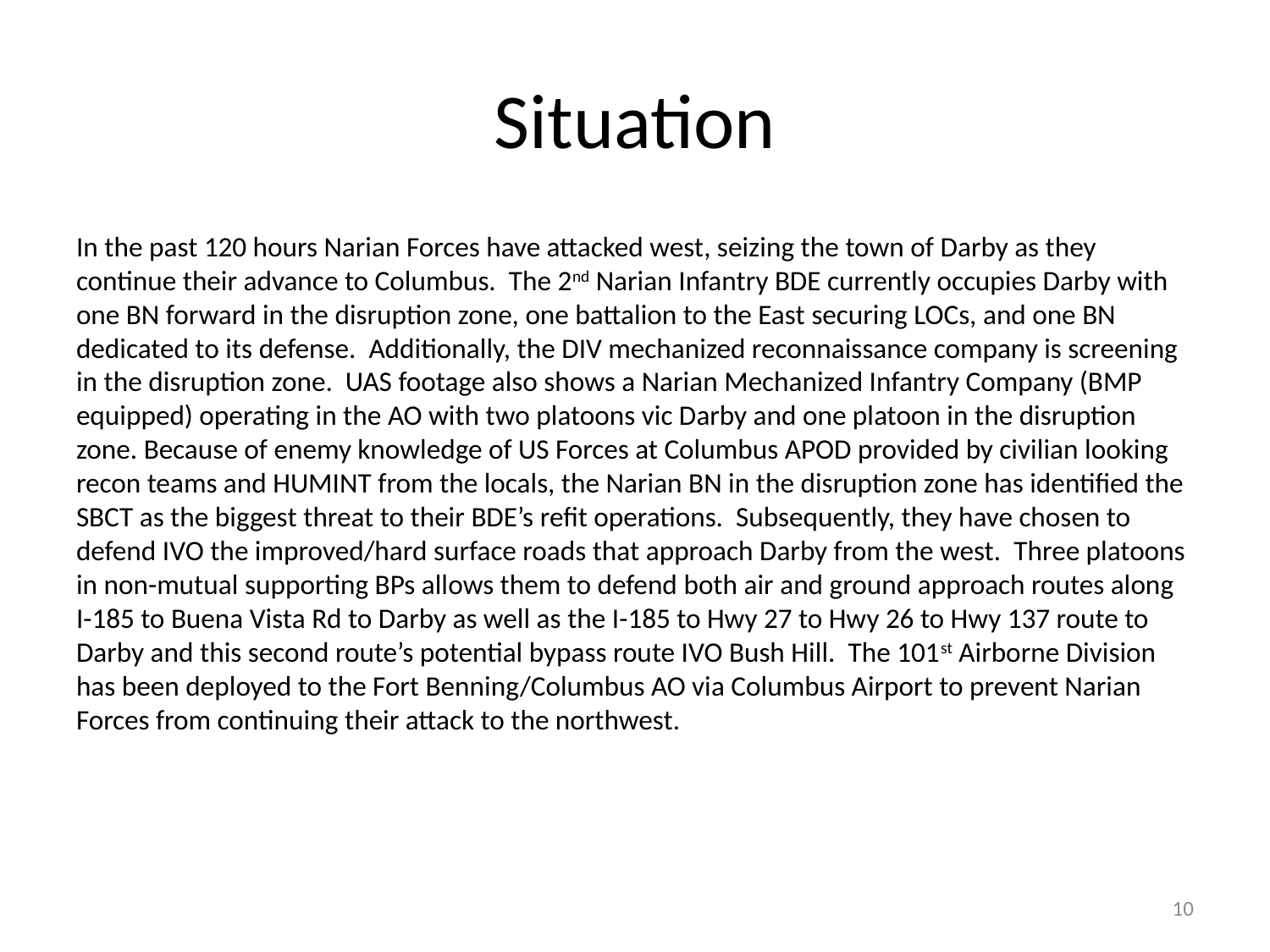

# Situation
In the past 120 hours Narian Forces have attacked west, seizing the town of Darby as they continue their advance to Columbus.  The 2nd Narian Infantry BDE currently occupies Darby with one BN forward in the disruption zone, one battalion to the East securing LOCs, and one BN dedicated to its defense.  Additionally, the DIV mechanized reconnaissance company is screening in the disruption zone.  UAS footage also shows a Narian Mechanized Infantry Company (BMP equipped) operating in the AO with two platoons vic Darby and one platoon in the disruption zone. Because of enemy knowledge of US Forces at Columbus APOD provided by civilian looking recon teams and HUMINT from the locals, the Narian BN in the disruption zone has identified the SBCT as the biggest threat to their BDE’s refit operations.  Subsequently, they have chosen to defend IVO the improved/hard surface roads that approach Darby from the west.  Three platoons in non-mutual supporting BPs allows them to defend both air and ground approach routes along I-185 to Buena Vista Rd to Darby as well as the I-185 to Hwy 27 to Hwy 26 to Hwy 137 route to Darby and this second route’s potential bypass route IVO Bush Hill.  The 101st Airborne Division has been deployed to the Fort Benning/Columbus AO via Columbus Airport to prevent Narian Forces from continuing their attack to the northwest.
10